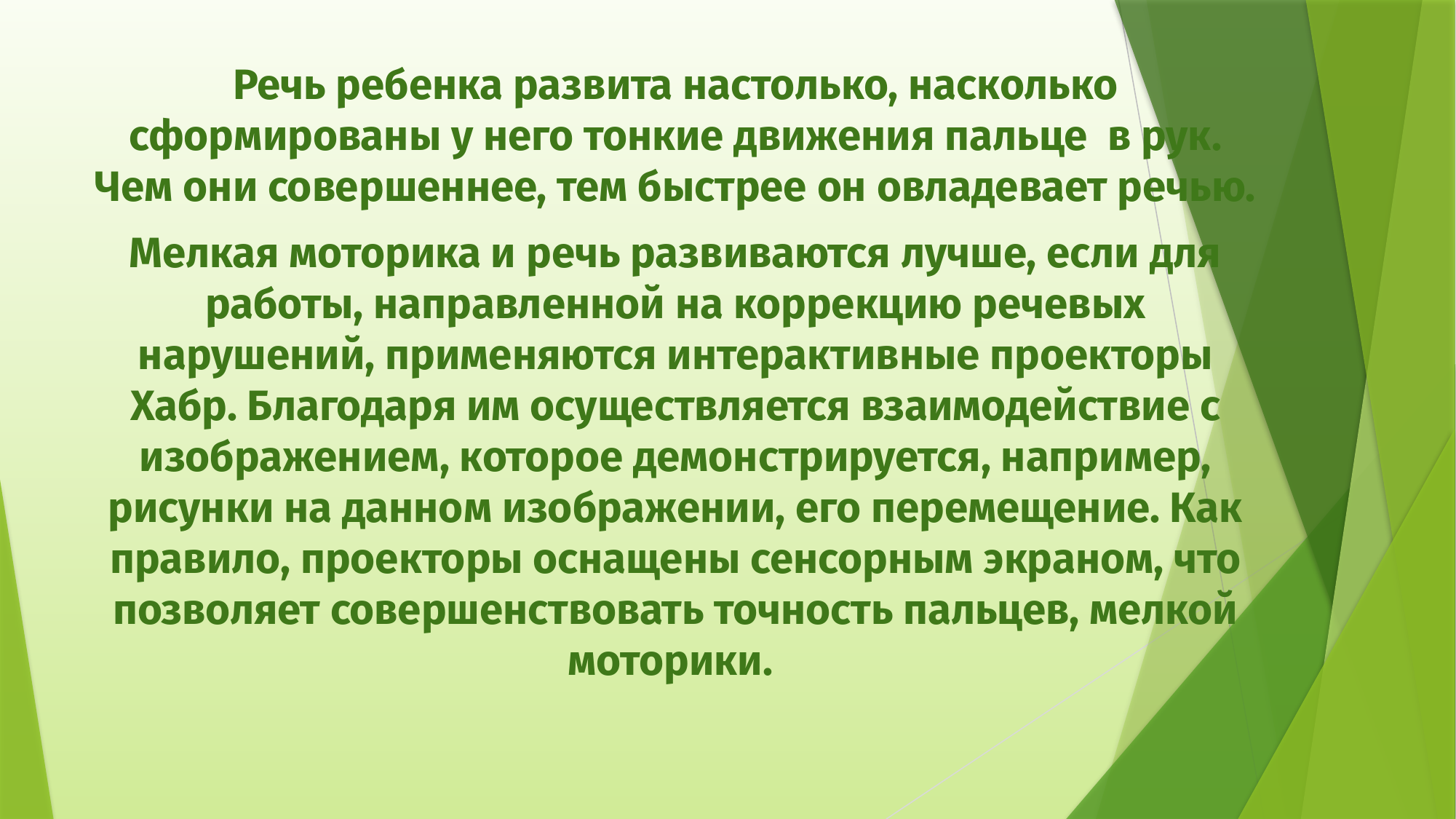

Речь ребенка развита настолько, насколько сформированы у него тонкие движения пальце  в рук. Чем они совершеннее, тем быстрее он овладевает речью.
Мелкая моторика и речь развиваются лучше, если для работы, направленной на коррекцию речевых нарушений, применяются интерактивные проекторы Хабр. Благодаря им осуществляется взаимодействие с изображением, которое демонстрируется, например, рисунки на данном изображении, его перемещение. Как правило, проекторы оснащены сенсорным экраном, что позволяет совершенствовать точность пальцев, мелкой моторики.

#